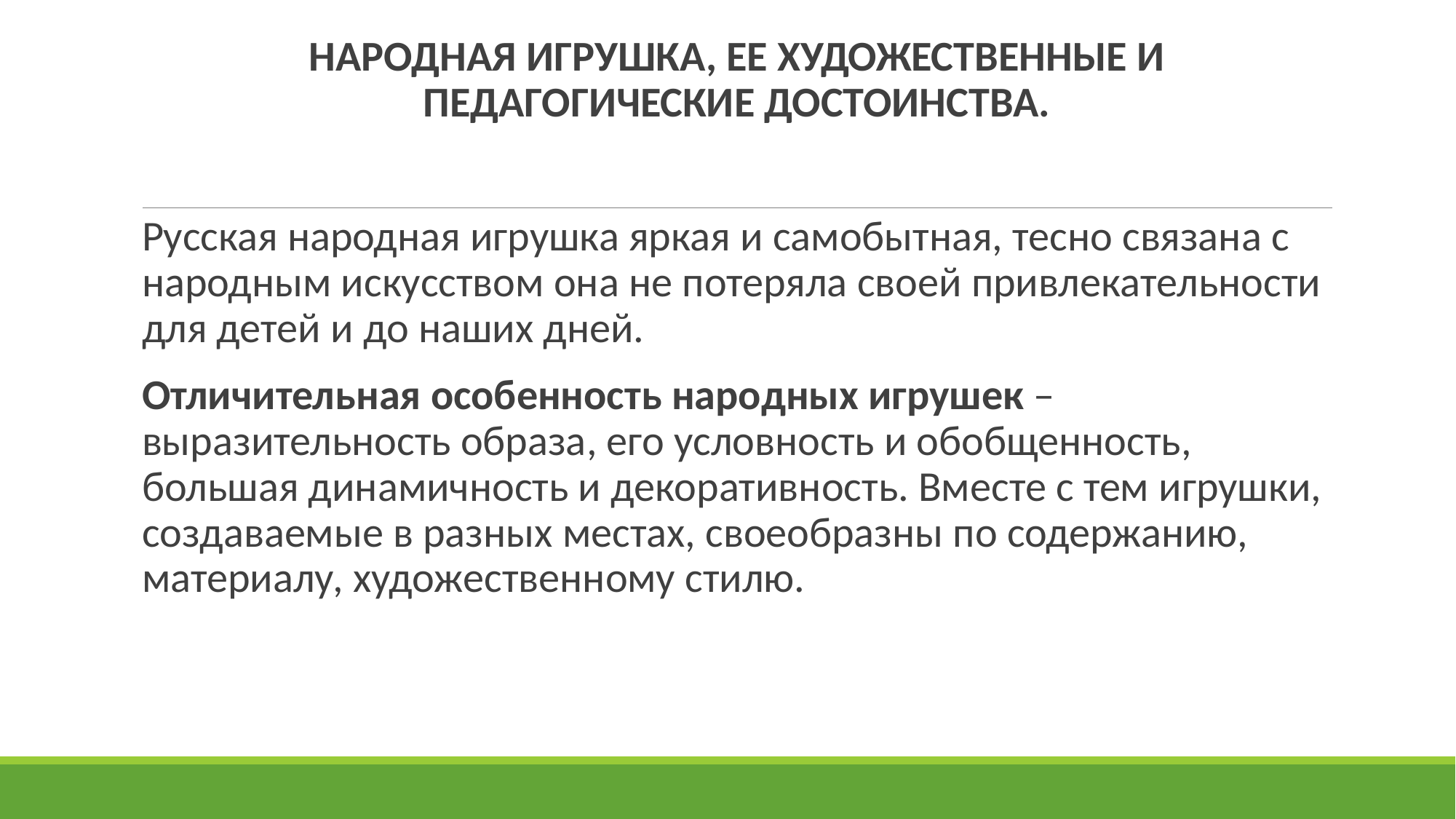

НАРОДНАЯ ИГРУШКА, ЕЕ ХУДОЖЕСТВЕННЫЕ И ПЕДАГОГИЧЕСКИЕ ДОСТОИНСТВА.

Русская народная игрушка яркая и самобытная, тесно связана с народным искусством она не потеряла своей привлекательности для детей и до наших дней.
Отличительная особенность народных игрушек – выразительность образа, его условность и обобщенность, большая динамичность и декоративность. Вместе с тем игрушки, создаваемые в разных местах, своеобразны по содержанию, материалу, художественному стилю.